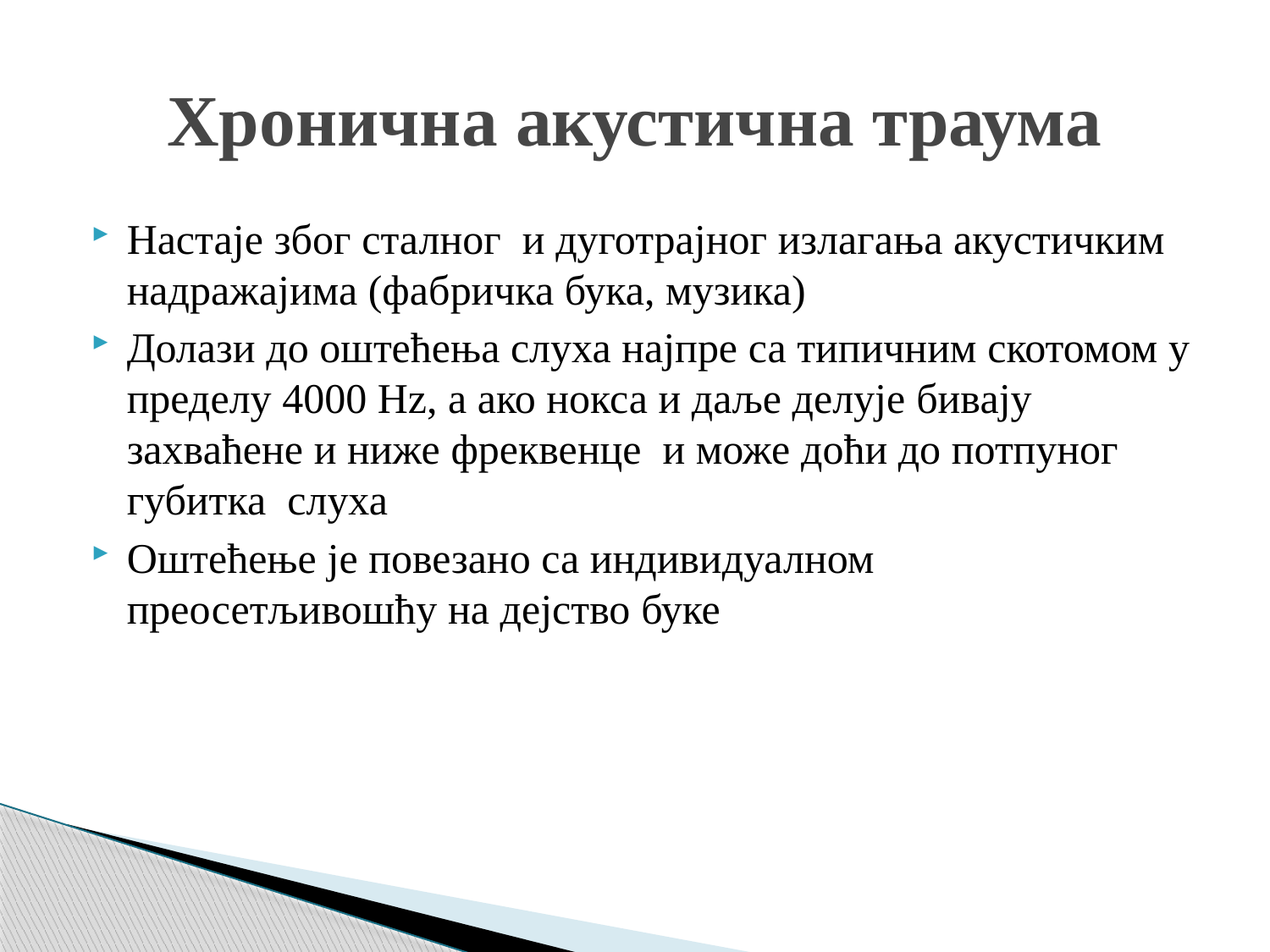

# Хронична акустична траума
Настаје због сталног  и дуготрајног излагања акустичким надражајима (фабричка бука, музика)
Долази до оштећења слуха најпре са типичним скотомом у пределу 4000 Hz, а ако нокса и даље делује бивају захваћене и ниже фреквенце  и може доћи до потпуног губитка  слуха
Оштећење је повезано са индивидуалном преосетљивошћу на дејство буке